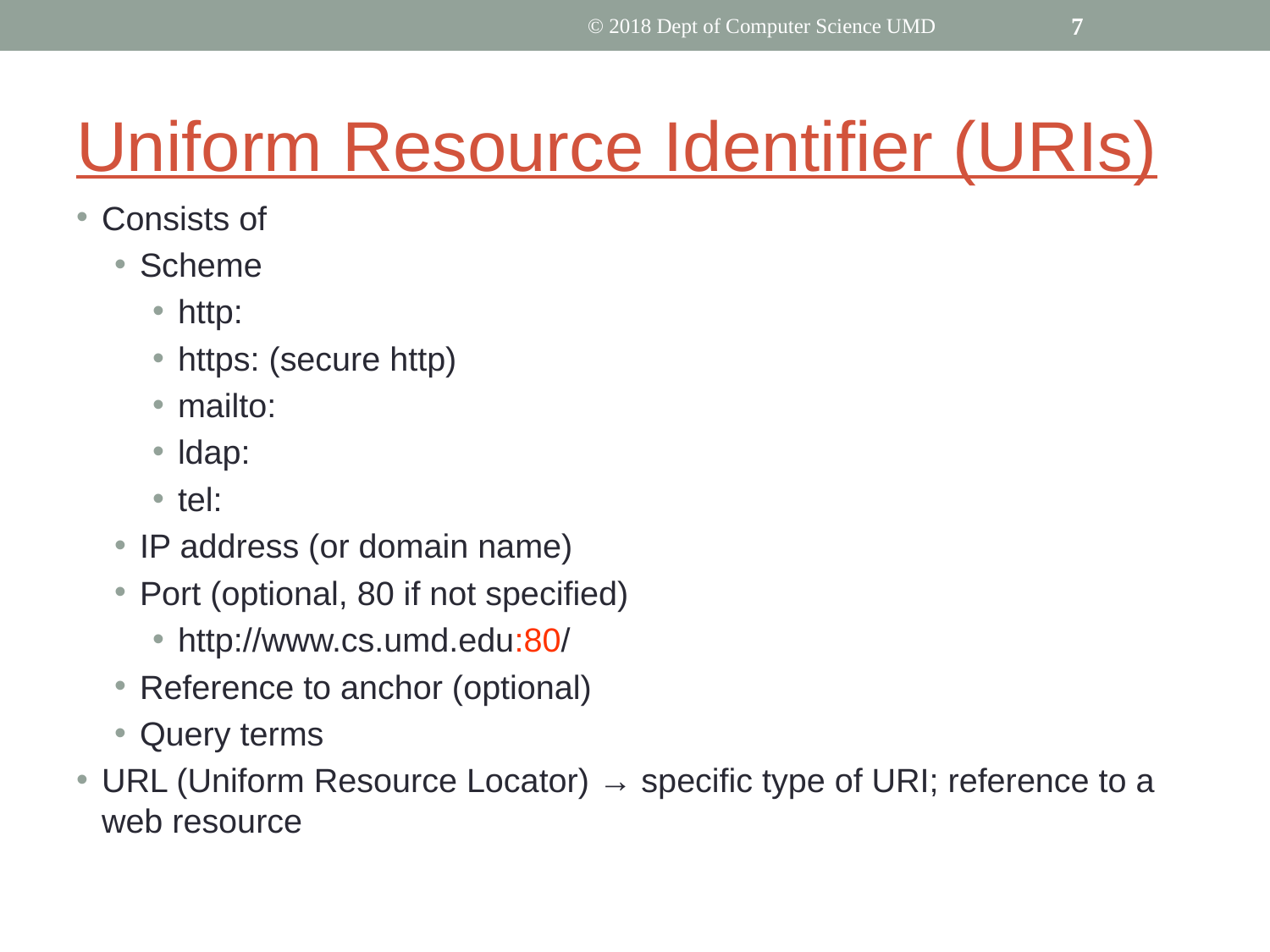

© 2018 Dept of Computer Science UMD
7
# Uniform Resource Identifier (URIs)
Consists of
Scheme
http:
https: (secure http)
mailto:
ldap:
tel:
IP address (or domain name)
Port (optional, 80 if not specified)
http://www.cs.umd.edu:80/
Reference to anchor (optional)
Query terms
URL (Uniform Resource Locator) → specific type of URI; reference to a web resource